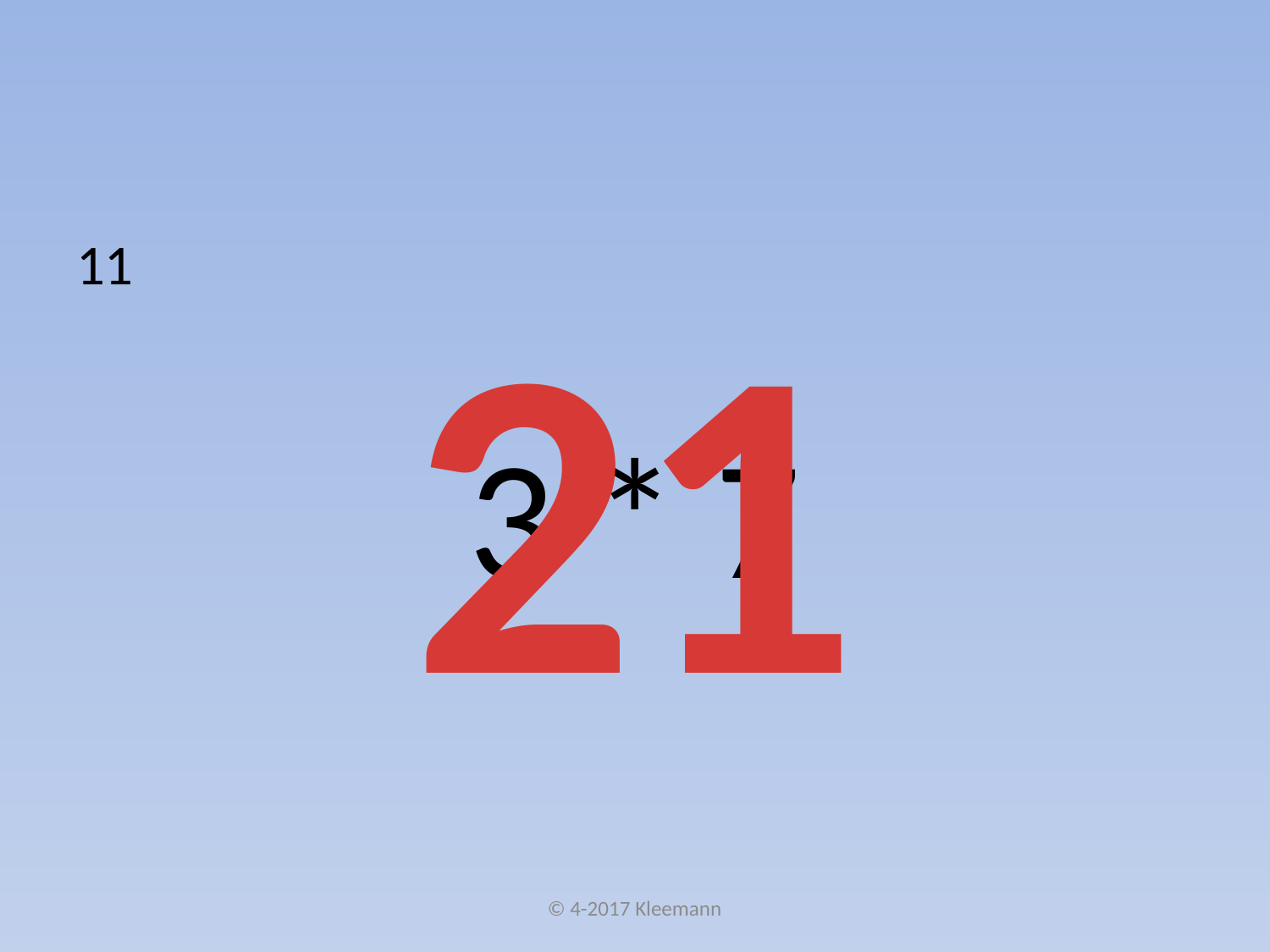

#
11

3 * 7
21
© 4-2017 Kleemann